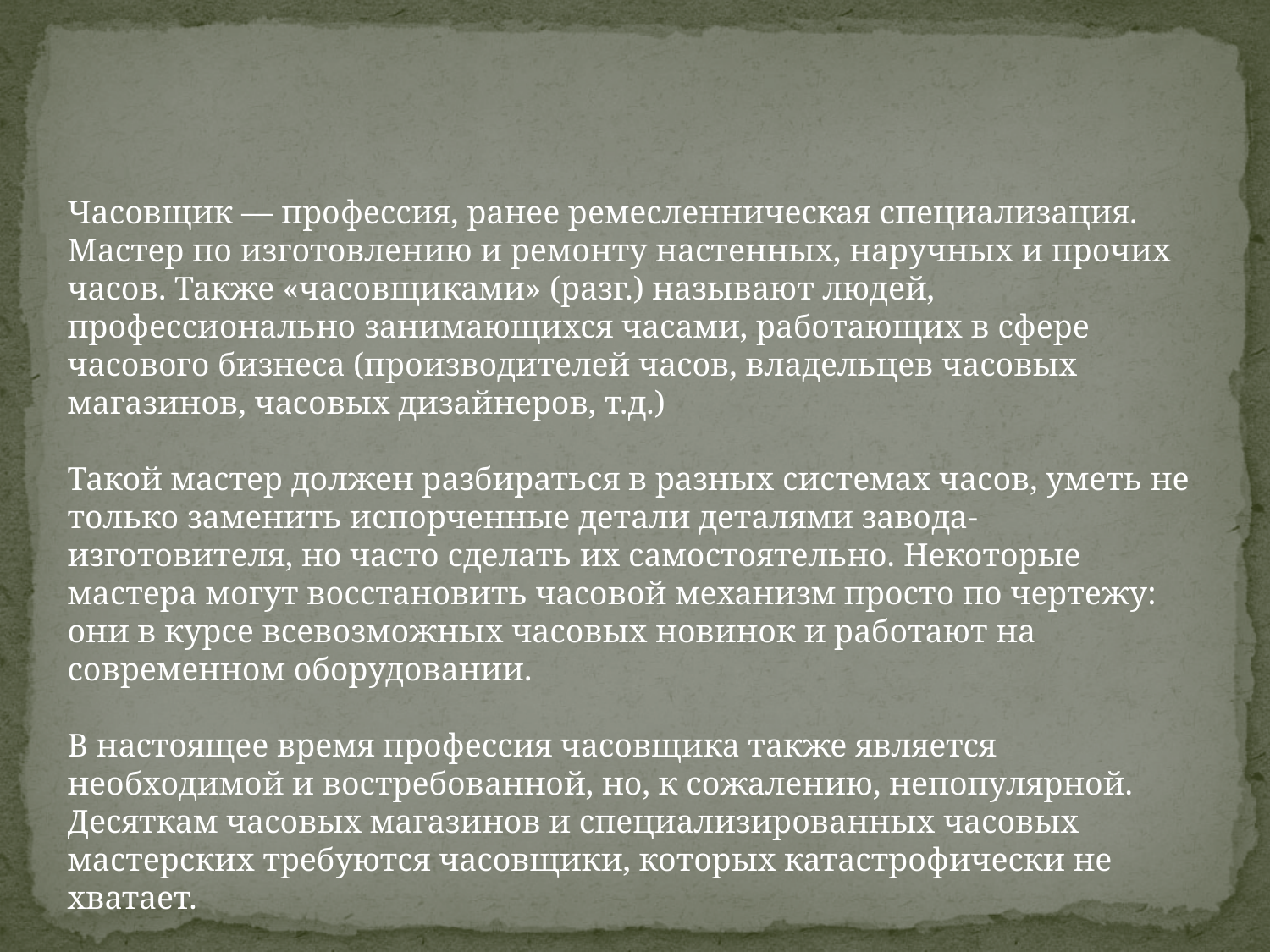

Часовщик — профессия, ранее ремесленническая специализация. Мастер по изготовлению и ремонту настенных, наручных и прочих часов. Также «часовщиками» (разг.) называют людей, профессионально занимающихся часами, работающих в сфере часового бизнеса (производителей часов, владельцев часовых магазинов, часовых дизайнеров, т.д.)

Такой мастер должен разбираться в разных системах часов, уметь не только заменить испорченные детали деталями завода-изготовителя, но часто сделать их самостоятельно. Некоторые мастера могут восстановить часовой механизм просто по чертежу: они в курсе всевозможных часовых новинок и работают на современном оборудовании.

В настоящее время профессия часовщика также является необходимой и востребованной, но, к сожалению, непопулярной. Десяткам часовых магазинов и специализированных часовых мастерских требуются часовщики, которых катастрофически не хватает.